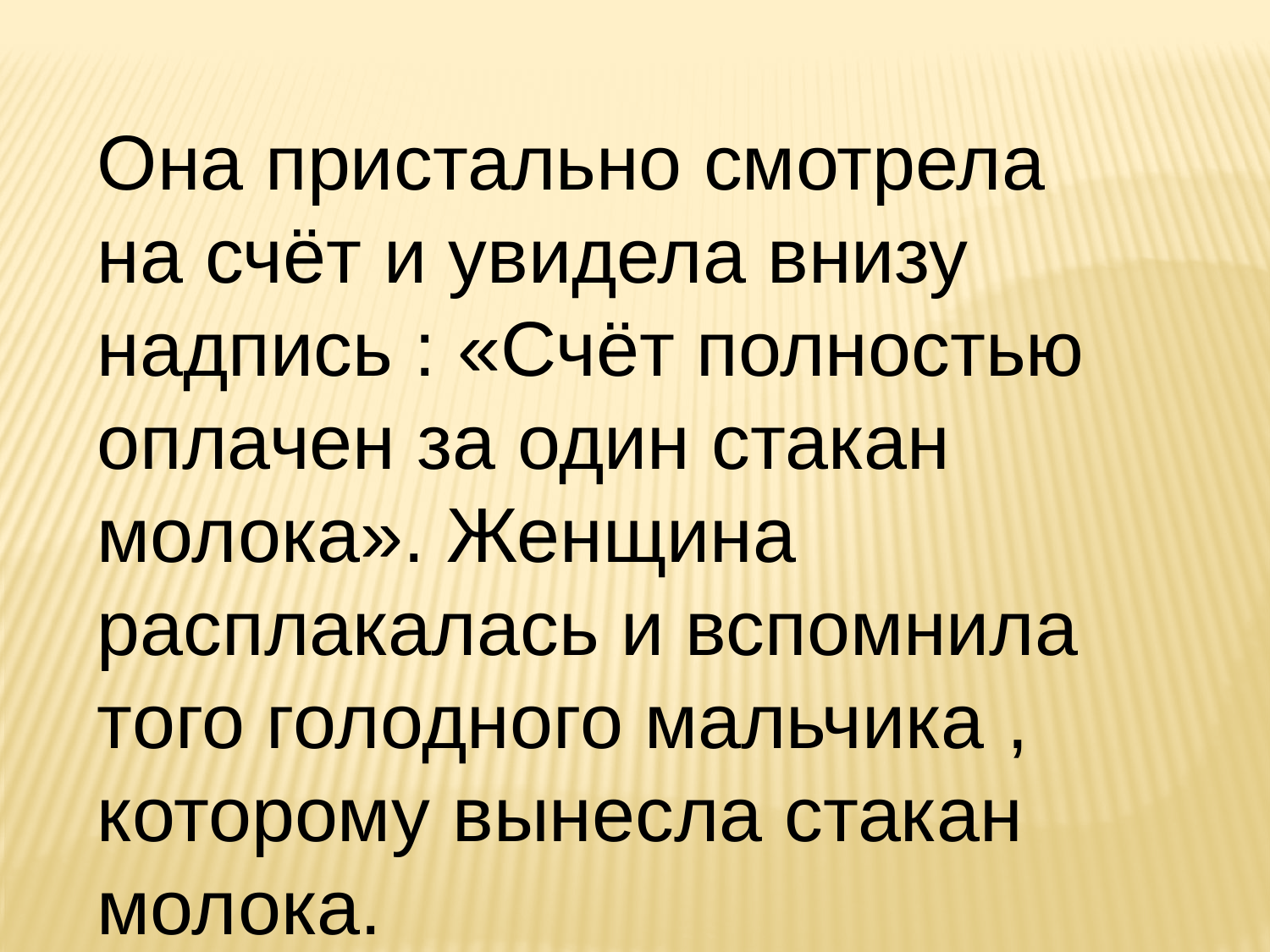

Она пристально смотрела на счёт и увидела внизу надпись : «Счёт полностью оплачен за один стакан молока». Женщина расплакалась и вспомнила того голодного мальчика , которому вынесла стакан молока.